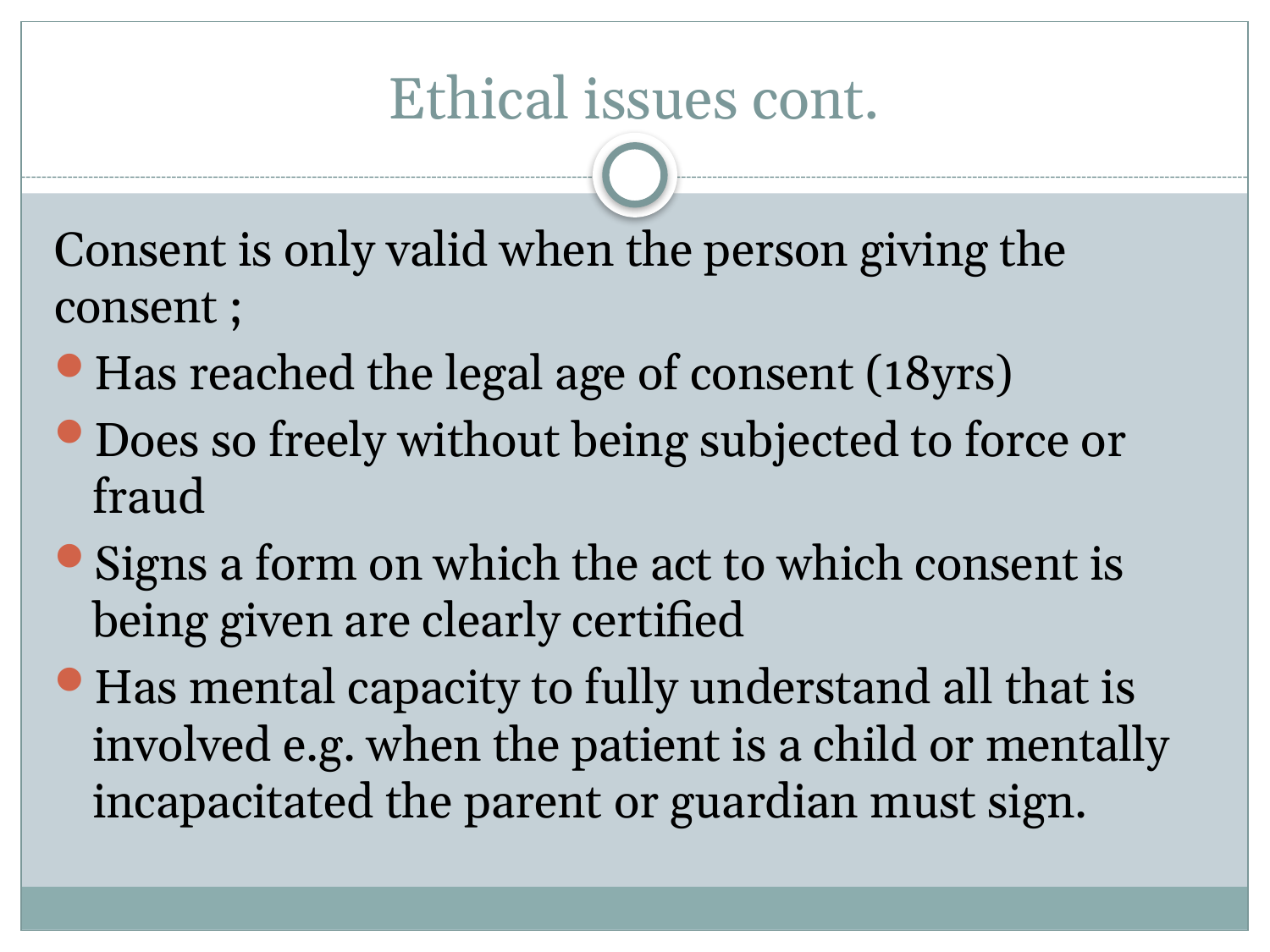

# Ethical issues cont.
Consent is only valid when the person giving the consent ;
Has reached the legal age of consent (18yrs)
Does so freely without being subjected to force or fraud
Signs a form on which the act to which consent is being given are clearly certified
Has mental capacity to fully understand all that is involved e.g. when the patient is a child or mentally incapacitated the parent or guardian must sign.